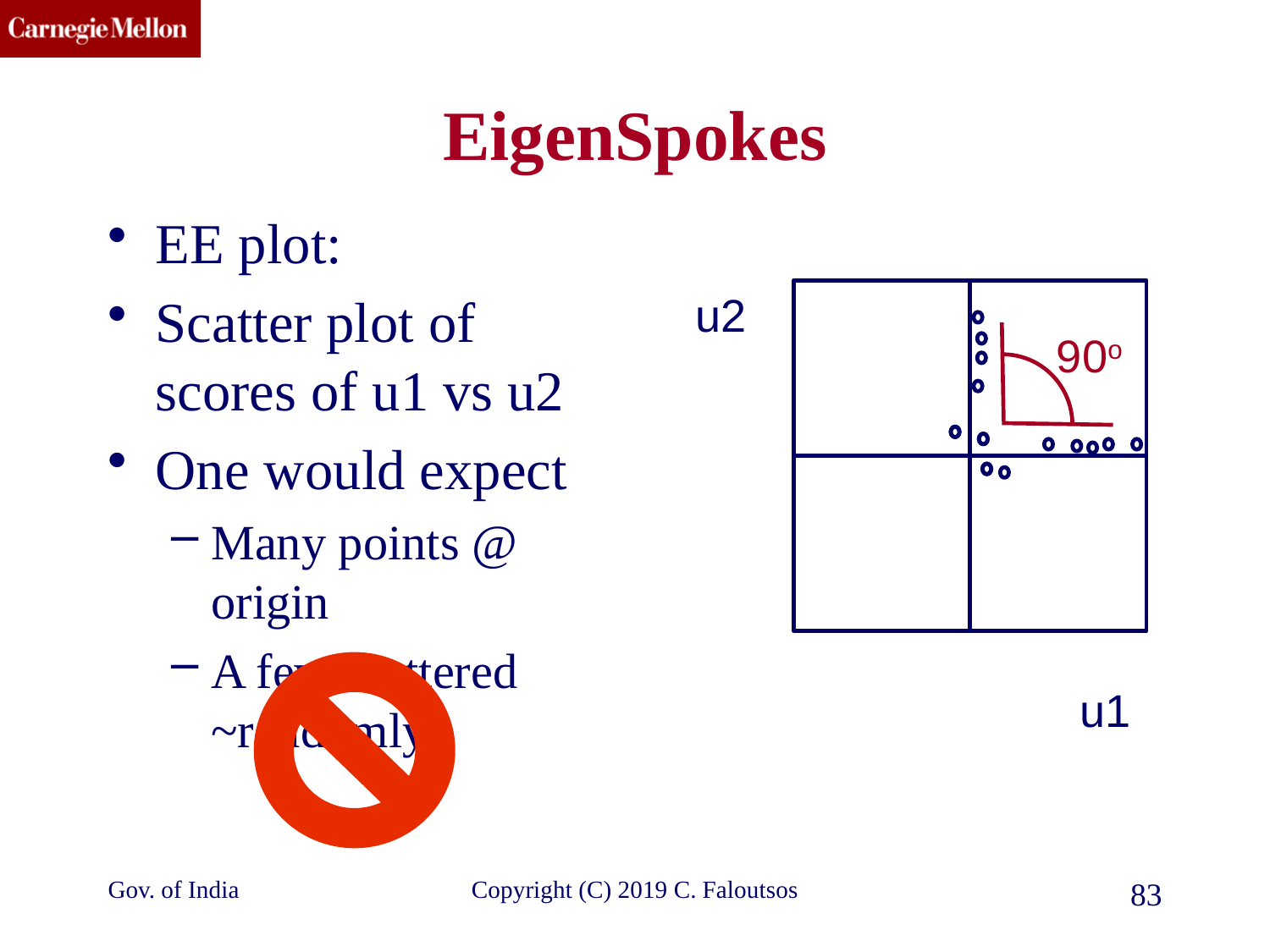

# EigenSpokes
EE plot:
Scatter plot of scores of u1 vs u2
One would expect
Many points @ origin
A few scattered ~randomly
u2

90o

u1

Gov. of India
Copyright (C) 2019 C. Faloutsos
83